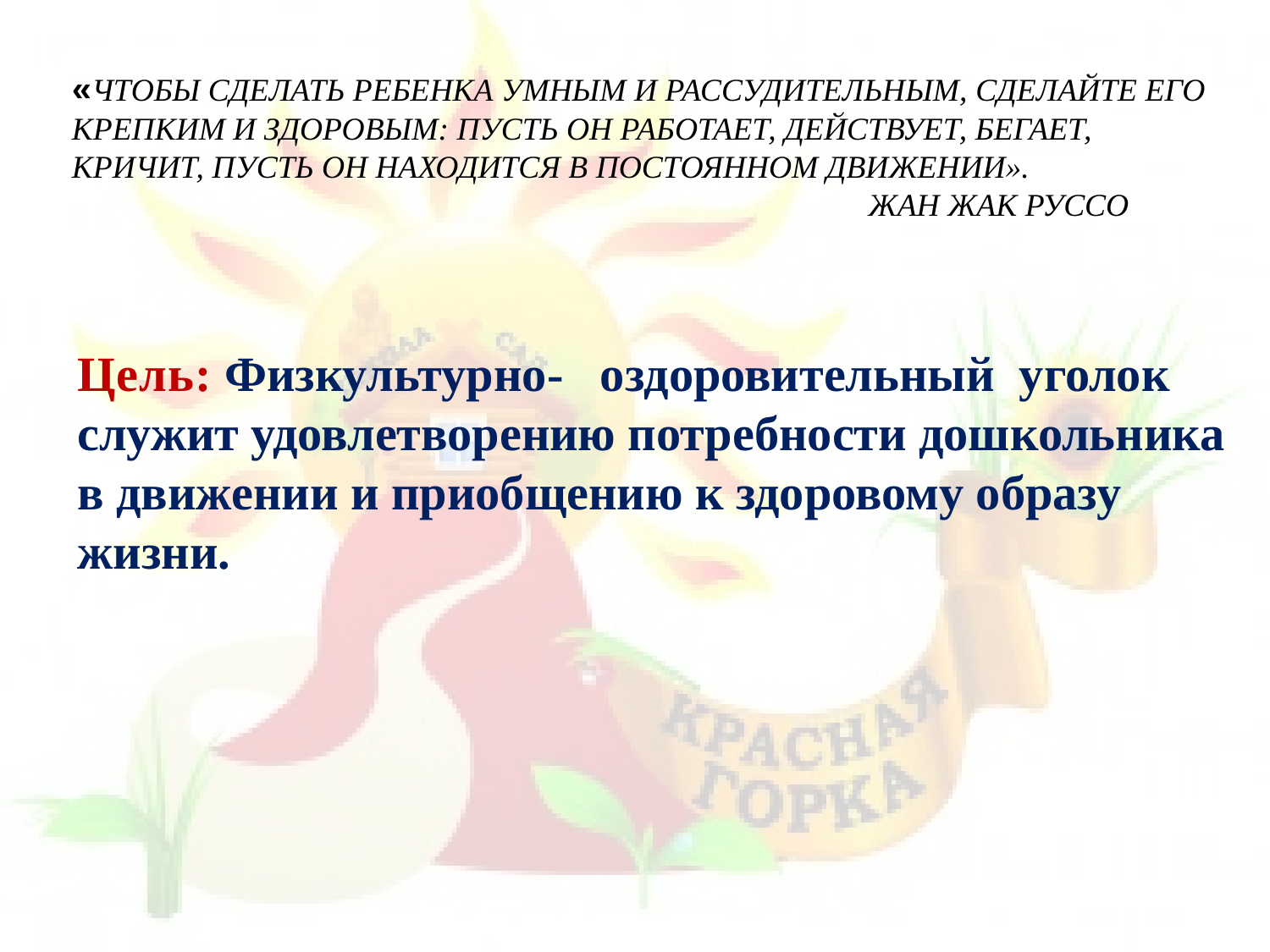

«Чтобы сделать ребенка умным и рассудительным, сделайте его крепким и здоровым: пусть он работает, действует, бегает, кричит, пусть он находится в постоянном движении».
                                                                                                   Жан Жак Руссо
Цель: Физкультурно-   оздоровительный  уголок служит удовлетворению потребности дошкольника в движении и приобщению к здоровому образу жизни.